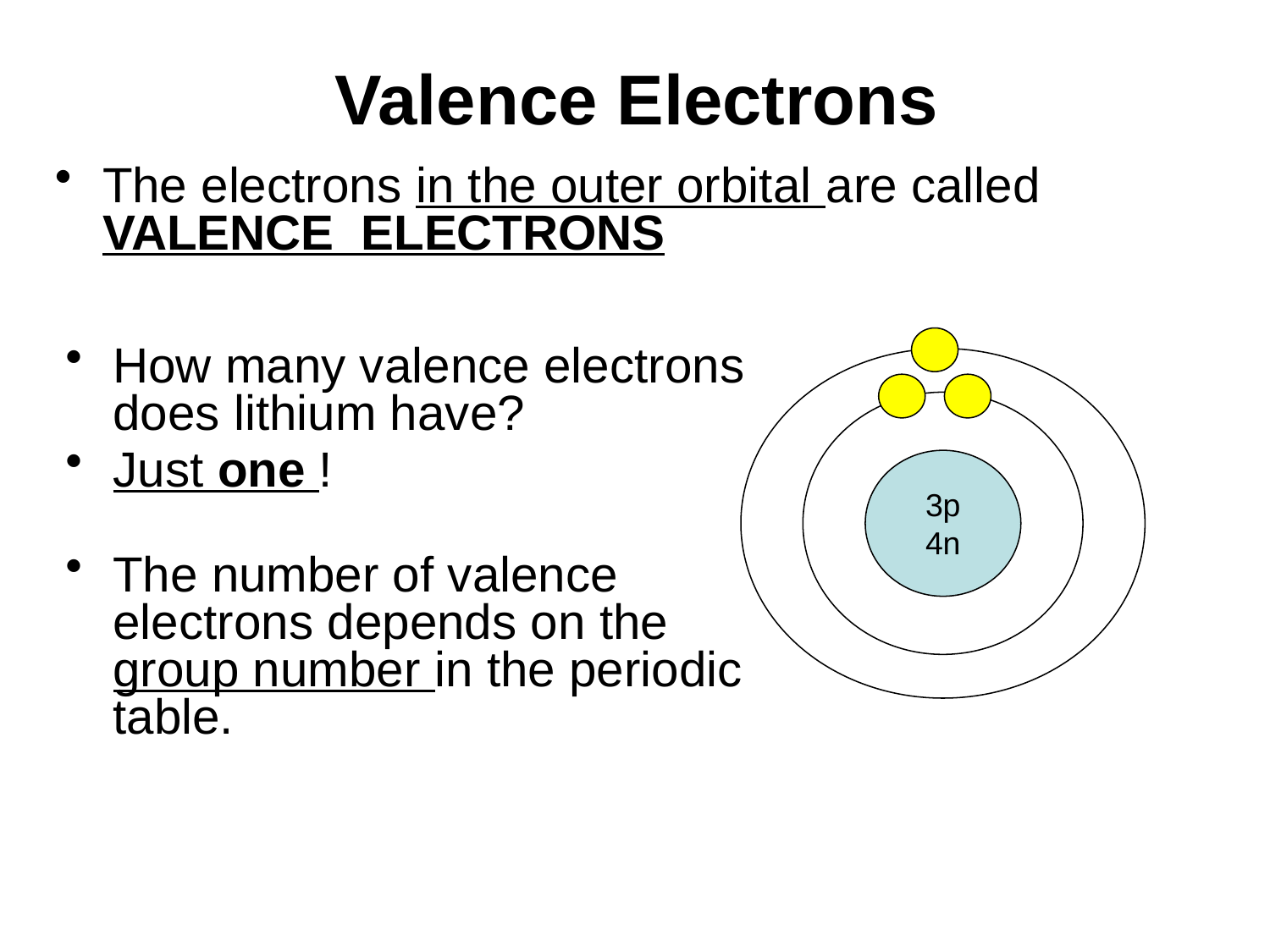

# Valence Electrons
The electrons in the outer orbital are called VALENCE  ELECTRONS

3p
4n
How many valence electrons does lithium have?
Just one !
The number of valence electrons depends on the group number in the periodic table.